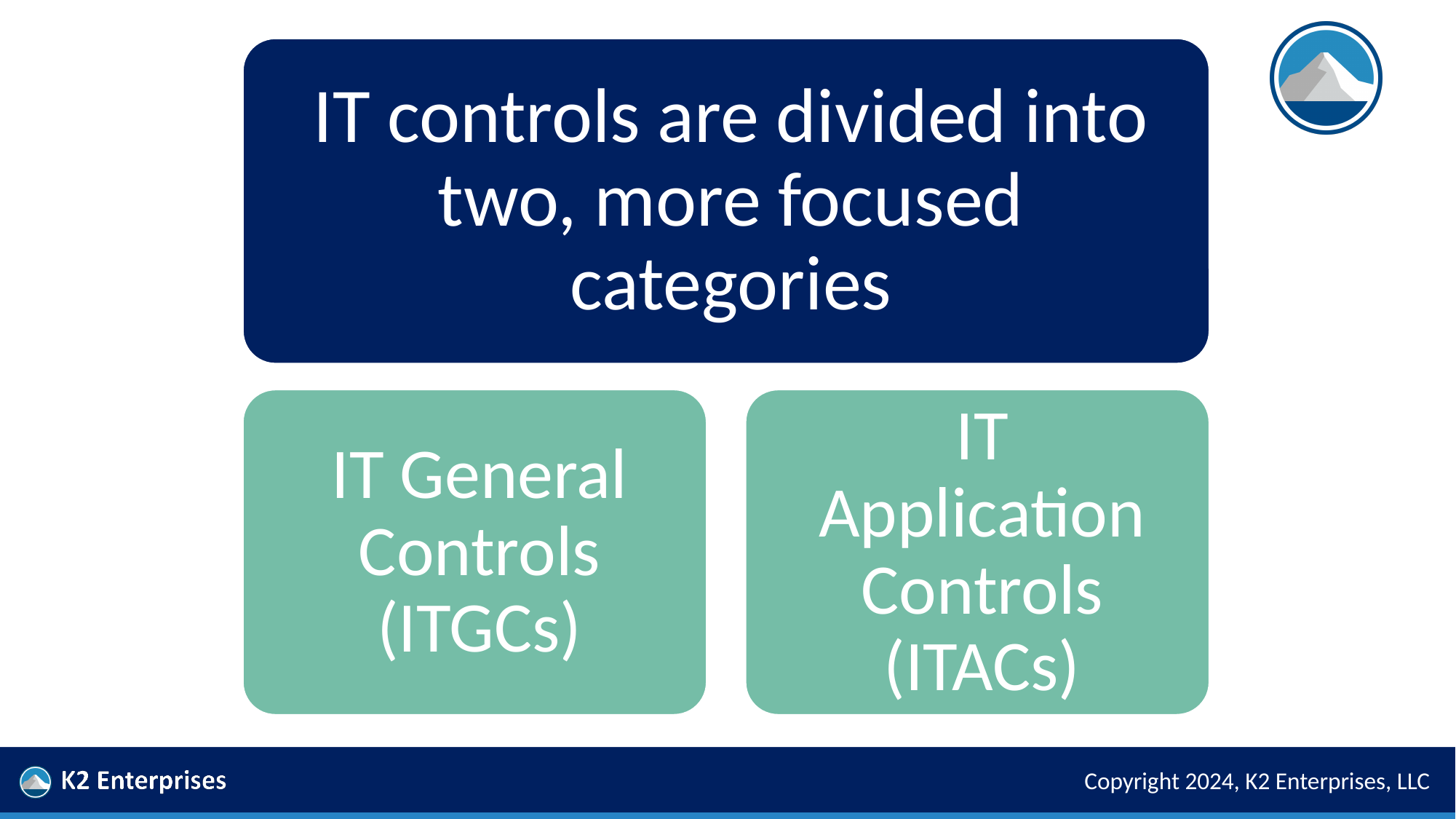

IT controls are divided into two, more focused categories
IT General Controls
(ITGCs)
IT Application Controls
(ITACs)